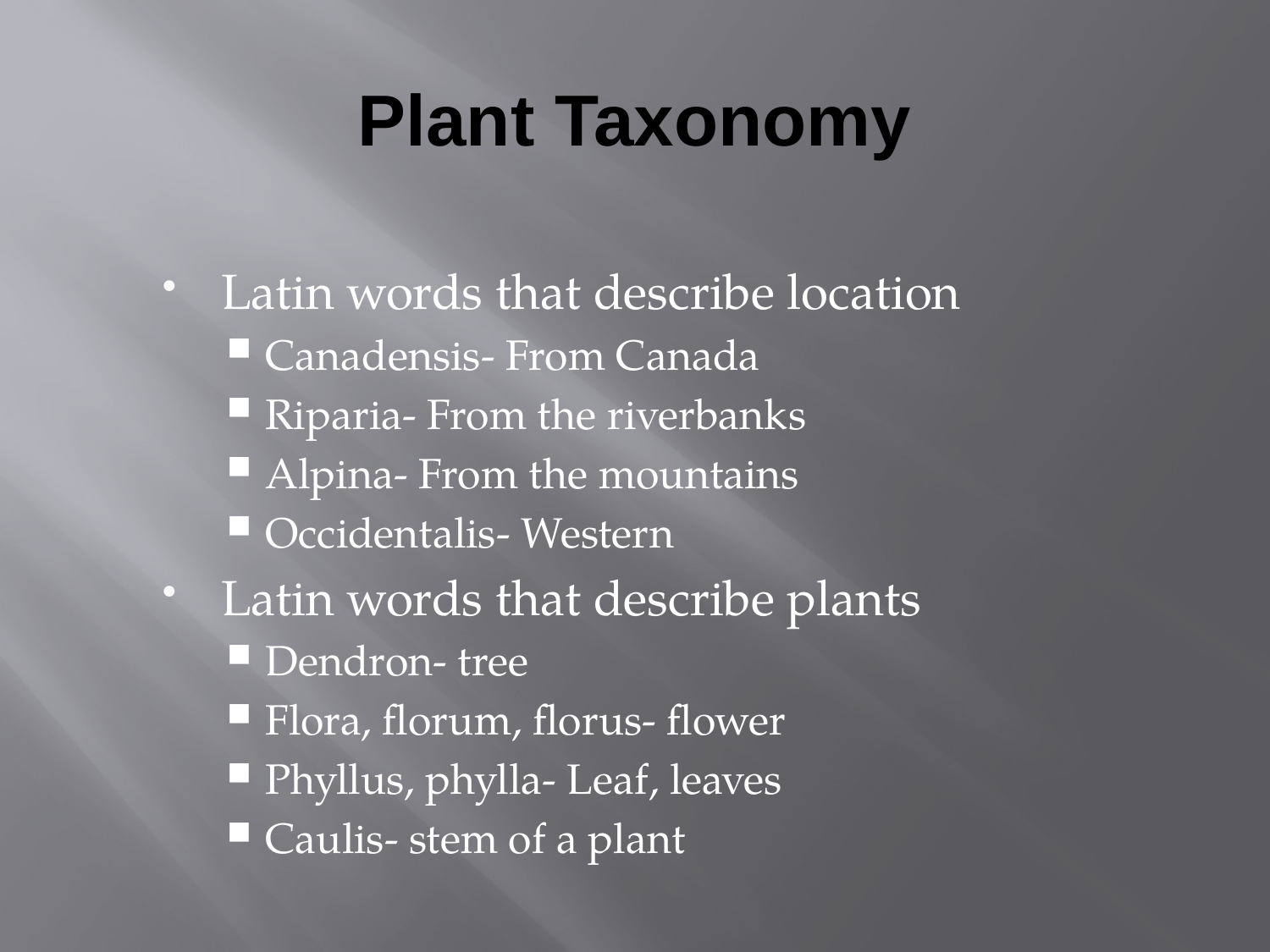

# Plant Taxonomy
Latin words that describe location
Canadensis- From Canada
Riparia- From the riverbanks
Alpina- From the mountains
Occidentalis- Western
Latin words that describe plants
Dendron- tree
Flora, florum, florus- flower
Phyllus, phylla- Leaf, leaves
Caulis- stem of a plant